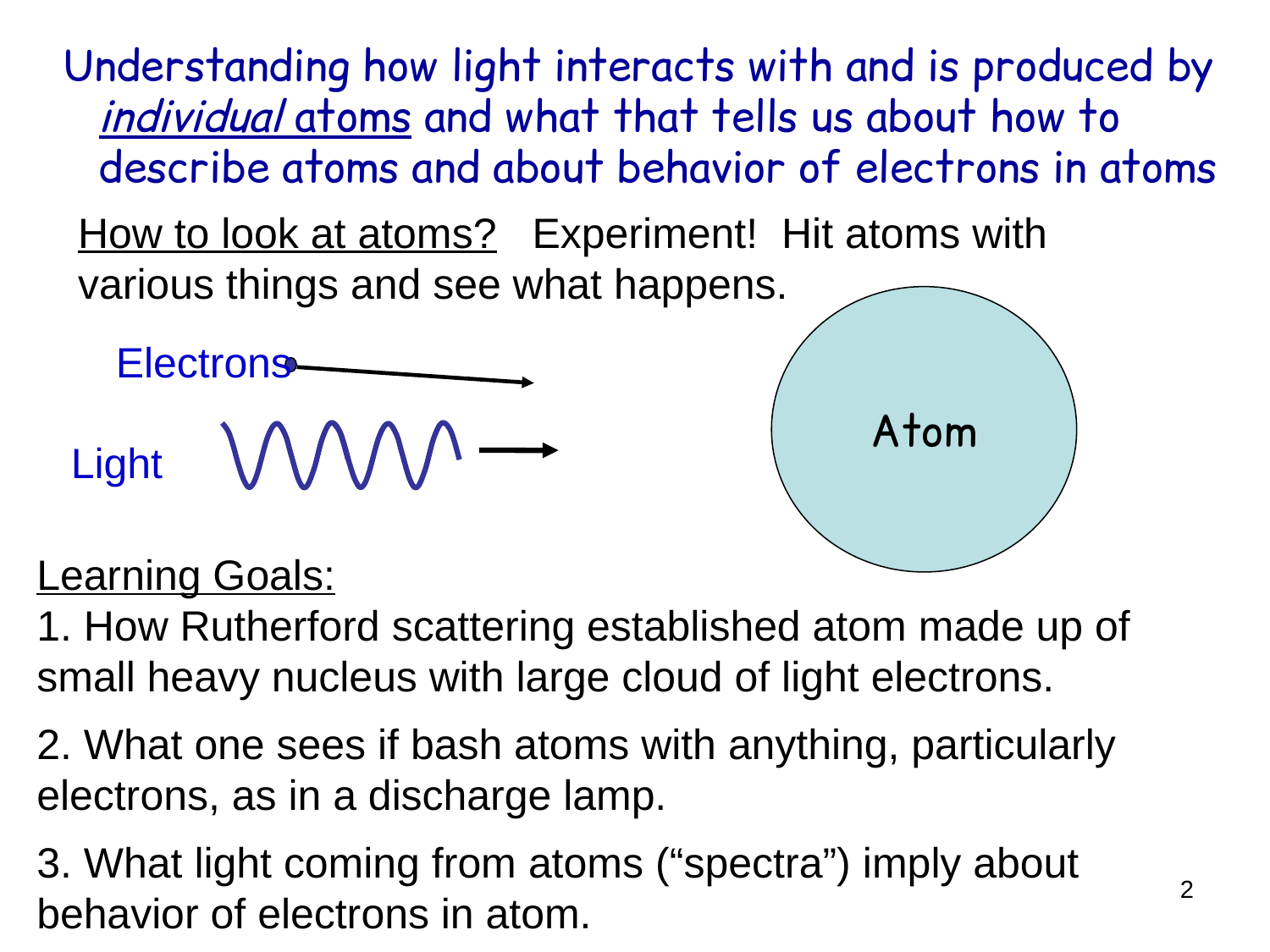

Understanding how light interacts with and is produced by individual atoms and what that tells us about how to describe atoms and about behavior of electrons in atoms
How to look at atoms?   Experiment!  Hit atoms with various things and see what happens.
Atom
Electrons

Light

Learning Goals:
1. How Rutherford scattering established atom made up of small heavy nucleus with large cloud of light electrons.

2. What one sees if bash atoms with anything, particularly electrons, as in a discharge lamp.

3. What light coming from atoms (“spectra”) imply about behavior of electrons in atom.
2